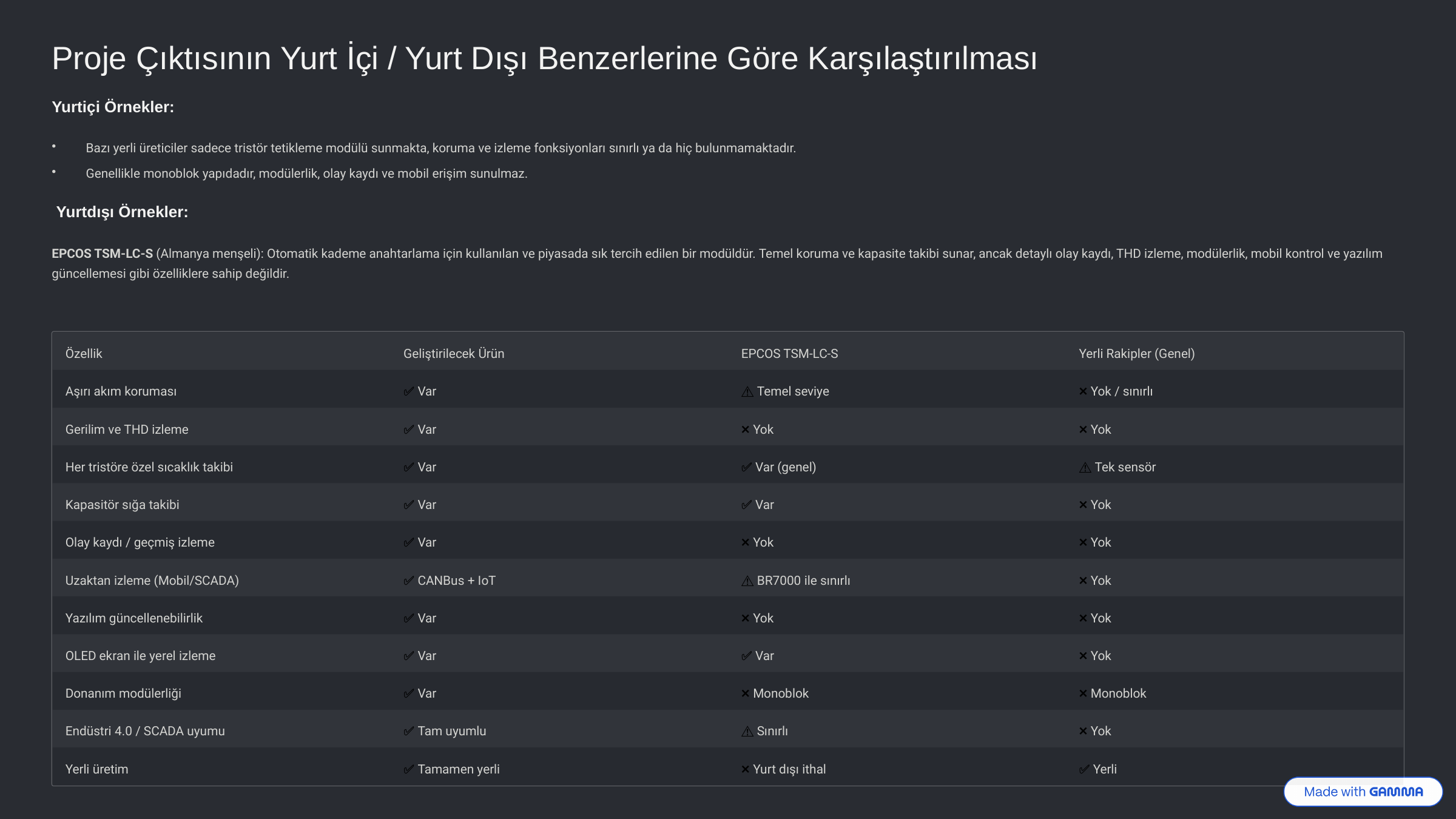

Proje Çıktısının Yurt İçi / Yurt Dışı Benzerlerine Göre Karşılaştırılması
Yurtiçi Örnekler:
Bazı yerli üreticiler sadece tristör tetikleme modülü sunmakta, koruma ve izleme fonksiyonları sınırlı ya da hiç bulunmamaktadır.
Genellikle monoblok yapıdadır, modülerlik, olay kaydı ve mobil erişim sunulmaz.
 Yurtdışı Örnekler:
EPCOS TSM-LC-S (Almanya menşeli): Otomatik kademe anahtarlama için kullanılan ve piyasada sık tercih edilen bir modüldür. Temel koruma ve kapasite takibi sunar, ancak detaylı olay kaydı, THD izleme, modülerlik, mobil kontrol ve yazılım güncellemesi gibi özelliklere sahip değildir.

Özellik
Geliştirilecek Ürün
EPCOS TSM-LC-S
Yerli Rakipler (Genel)

Aşırı akım koruması
✅ Var
⚠️ Temel seviye
❌ Yok / sınırlı

Gerilim ve THD izleme
✅ Var
❌ Yok
❌ Yok

Her tristöre özel sıcaklık takibi
✅ Var
✅ Var (genel)
⚠️ Tek sensör

Kapasitör sığa takibi
✅ Var
✅ Var
❌ Yok

Olay kaydı / geçmiş izleme
✅ Var
❌ Yok
❌ Yok

Uzaktan izleme (Mobil/SCADA)
✅ CANBus + IoT
⚠️ BR7000 ile sınırlı
❌ Yok

Yazılım güncellenebilirlik
✅ Var
❌ Yok
❌ Yok

OLED ekran ile yerel izleme
✅ Var
✅ Var
❌ Yok

Donanım modülerliği
✅ Var
❌ Monoblok
❌ Monoblok

Endüstri 4.0 / SCADA uyumu
✅ Tam uyumlu
⚠️ Sınırlı
❌ Yok

Yerli üretim
✅ Tamamen yerli
❌ Yurt dışı ithal
✅ Yerli